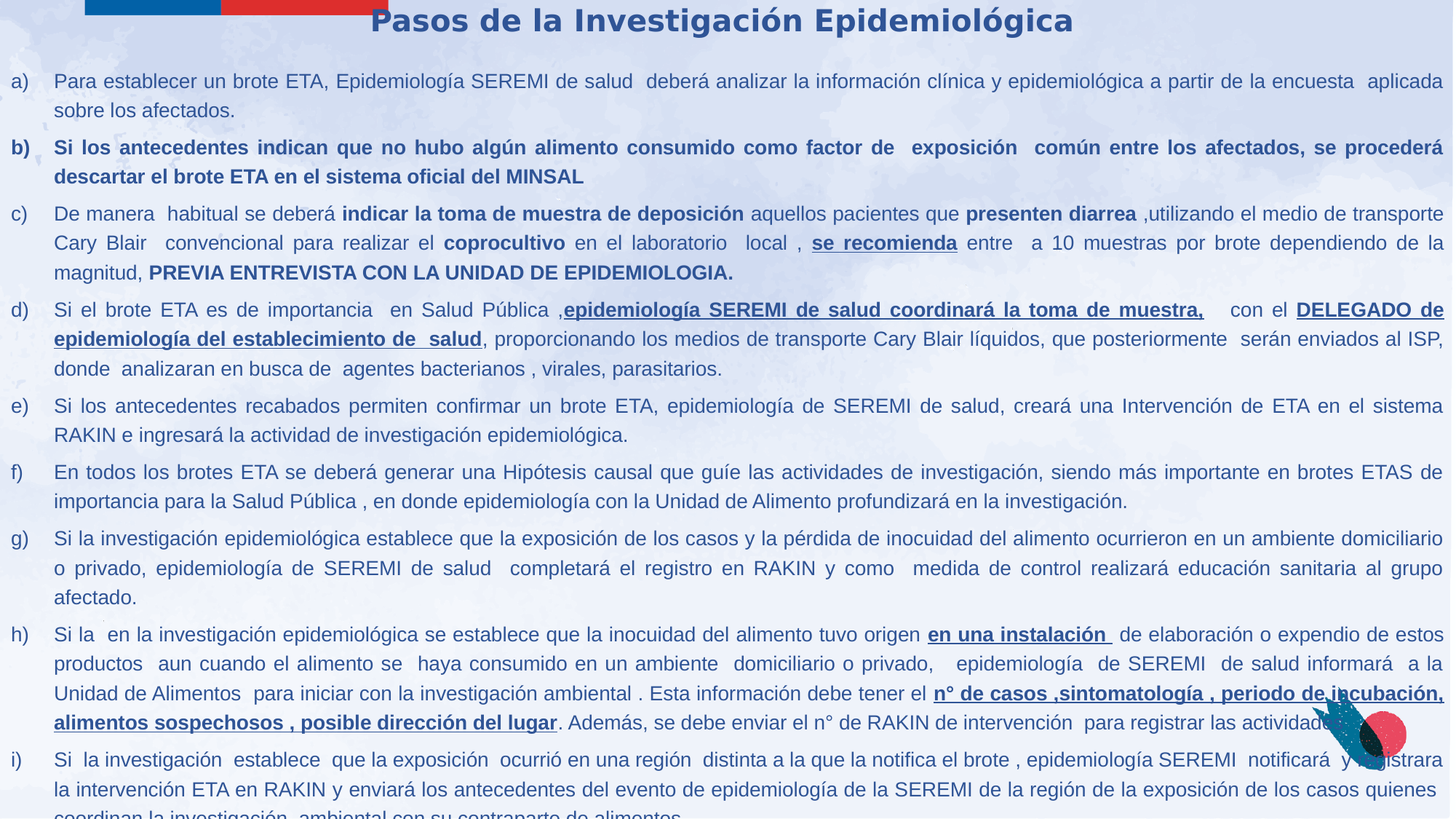

# Pasos de la Investigación Epidemiológica
Para establecer un brote ETA, Epidemiología SEREMI de salud  deberá analizar la información clínica y epidemiológica a partir de la encuesta  aplicada sobre los afectados.
Si los antecedentes indican que no hubo algún alimento consumido como factor de  exposición  común entre los afectados, se procederá descartar el brote ETA en el sistema oficial del MINSAL
De manera  habitual se deberá indicar la toma de muestra de deposición aquellos pacientes que presenten diarrea ,utilizando el medio de transporte Cary Blair  convencional para realizar el coprocultivo en el laboratorio  local , se recomienda entre  a 10 muestras por brote dependiendo de la magnitud, PREVIA ENTREVISTA CON LA UNIDAD DE EPIDEMIOLOGIA.
Si el brote ETA es de importancia  en Salud Pública ,epidemiología SEREMI de salud coordinará la toma de muestra,   con el DELEGADO de epidemiología del establecimiento de  salud, proporcionando los medios de transporte Cary Blair líquidos, que posteriormente  serán enviados al ISP, donde  analizaran en busca de  agentes bacterianos , virales, parasitarios.
Si los antecedentes recabados permiten confirmar un brote ETA, epidemiología de SEREMI de salud, creará una Intervención de ETA en el sistema RAKIN e ingresará la actividad de investigación epidemiológica.
En todos los brotes ETA se deberá generar una Hipótesis causal que guíe las actividades de investigación, siendo más importante en brotes ETAS de importancia para la Salud Pública , en donde epidemiología con la Unidad de Alimento profundizará en la investigación.
Si la investigación epidemiológica establece que la exposición de los casos y la pérdida de inocuidad del alimento ocurrieron en un ambiente domiciliario o privado, epidemiología de SEREMI de salud  completará el registro en RAKIN y como  medida de control realizará educación sanitaria al grupo afectado.
Si la  en la investigación epidemiológica se establece que la inocuidad del alimento tuvo origen en una instalación  de elaboración o expendio de estos productos  aun cuando el alimento se  haya consumido en un ambiente  domiciliario o privado,   epidemiología  de SEREMI  de salud informará  a la Unidad de Alimentos  para iniciar con la investigación ambiental . Esta información debe tener el n° de casos ,sintomatología , periodo de incubación, alimentos sospechosos , posible dirección del lugar. Además, se debe enviar el n° de RAKIN de intervención  para registrar las actividades
Si  la investigación  establece  que la exposición  ocurrió en una región  distinta a la que la notifica el brote , epidemiología SEREMI  notificará  y registrara la intervención ETA en RAKIN y enviará los antecedentes del evento de epidemiología de la SEREMI de la región de la exposición de los casos quienes  coordinan la investigación  ambiental con su contraparte de alimentos.